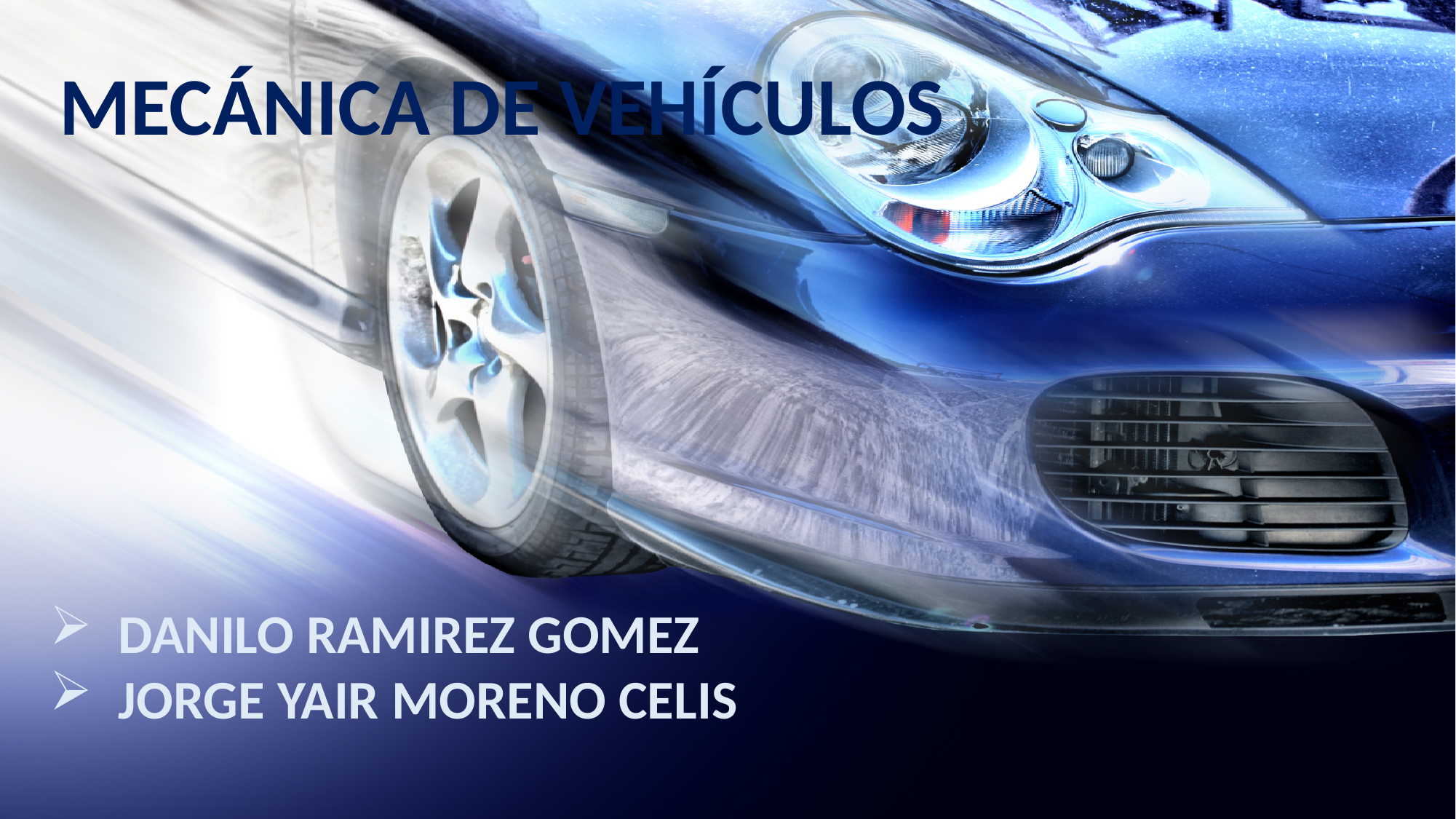

MECÁNICA DE VEHÍCULOS
DANILO RAMIREZ GOMEZ
JORGE YAIR MORENO CELIS